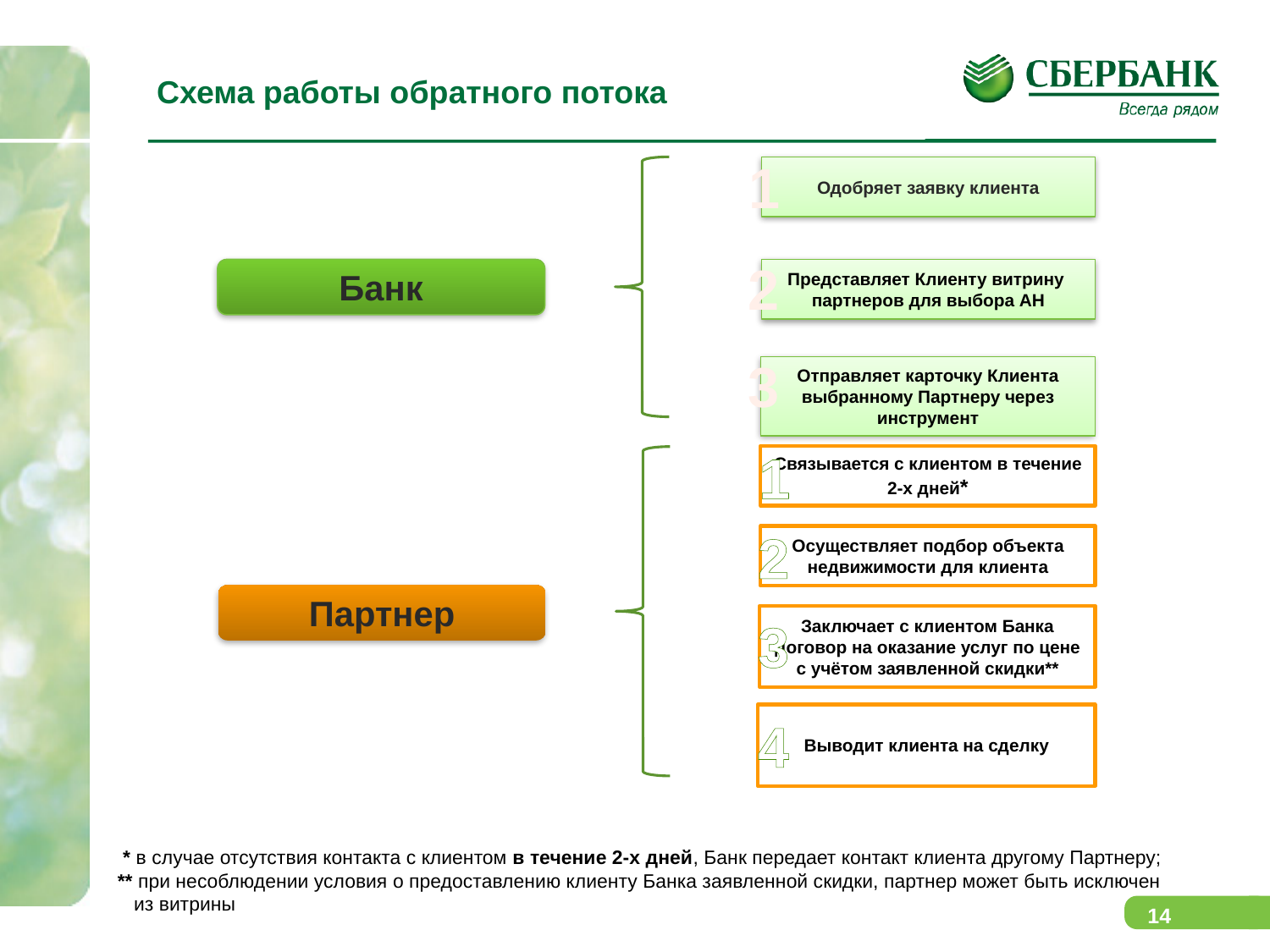

Схема работы обратного потока
1

Одобряет заявку клиента
2
Банк
Представляет Клиенту витрину  партнеров для выбора АН
3
Отправляет карточку Клиента выбранному Партнеру через инструмент
1
Связывается с клиентом в течение 2-х дней*

2
Осуществляет подбор объекта недвижимости для клиента
Партнер
3
Заключает с клиентом Банка договор на оказание услуг по цене с учётом заявленной скидки**
Выводит клиента на сделку
4
 * в случае отсутствия контакта с клиентом в течение 2-х дней, Банк передает контакт клиента другому Партнеру;
** при несоблюдении условия о предоставлению клиенту Банка заявленной скидки, партнер может быть исключен
   из витрины